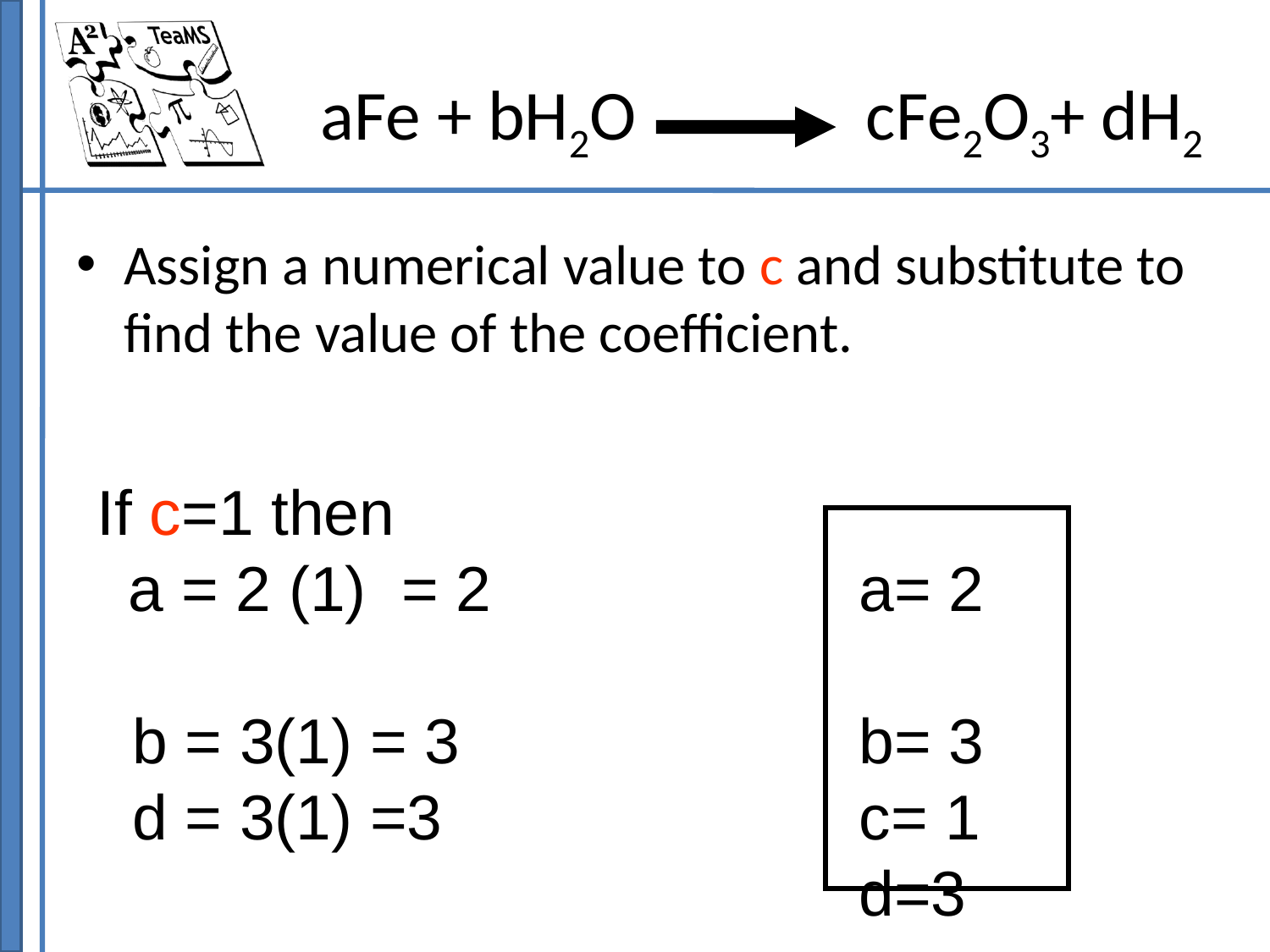

# aFe + bH2O 		    cFe2O3+ dH2

Assign a numerical value to c and substitute to find the value of the coefficient.

If c=1 then
  a = 2 (1)  = 2      			a= 2
  b = 3(1) = 3      			b= 3
  d = 3(1) =3 				c= 1
						d=3